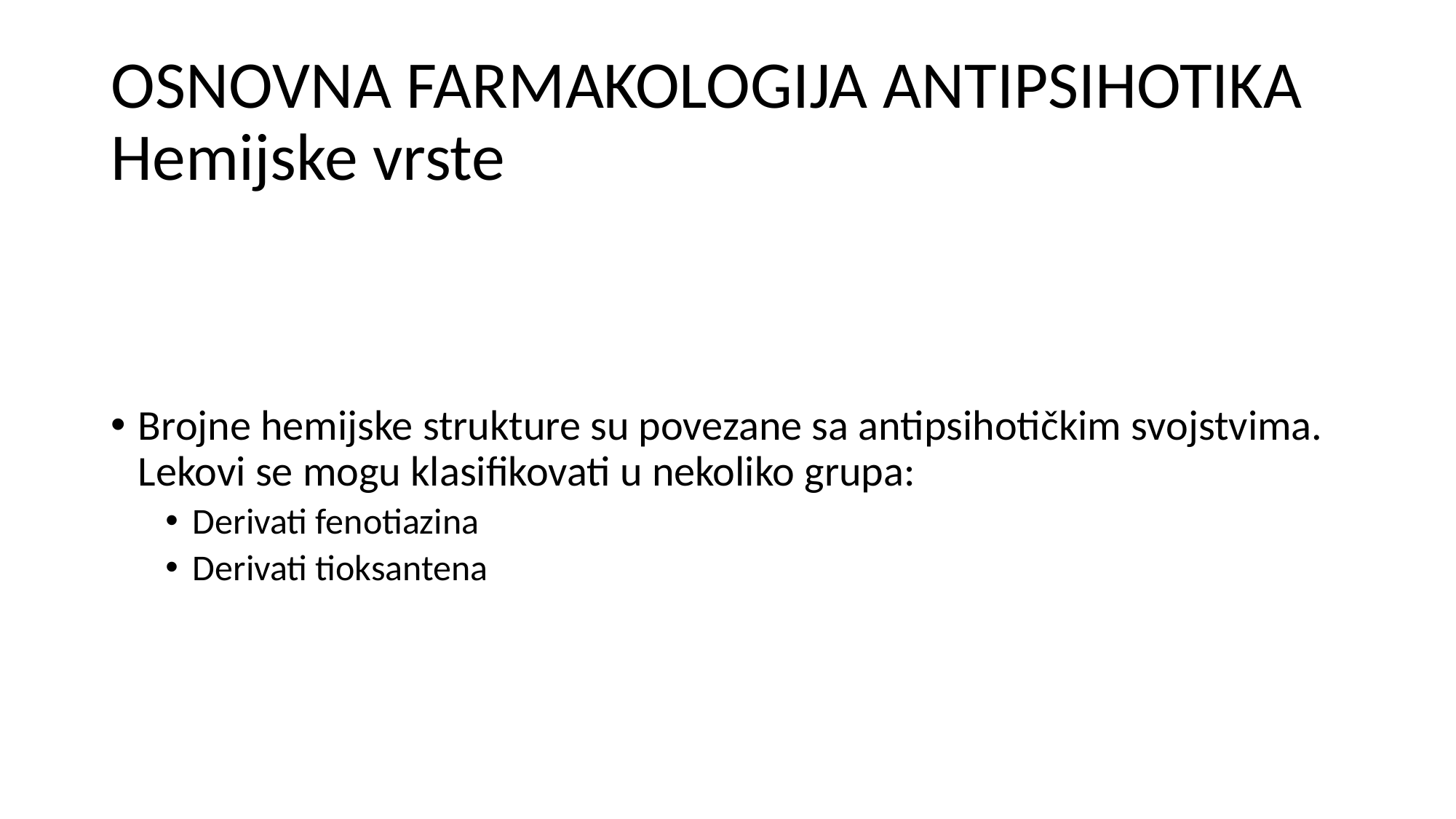

# OSNOVNA FARMAKOLOGIJA ANTIPSIHOTIKA Hemijske vrste
Brojne hemijske strukture su povezane sa antipsihotičkim svojstvima. Lekovi se mogu klasifikovati u nekoliko grupa:
Derivati fenotiazina
Derivati tioksantena